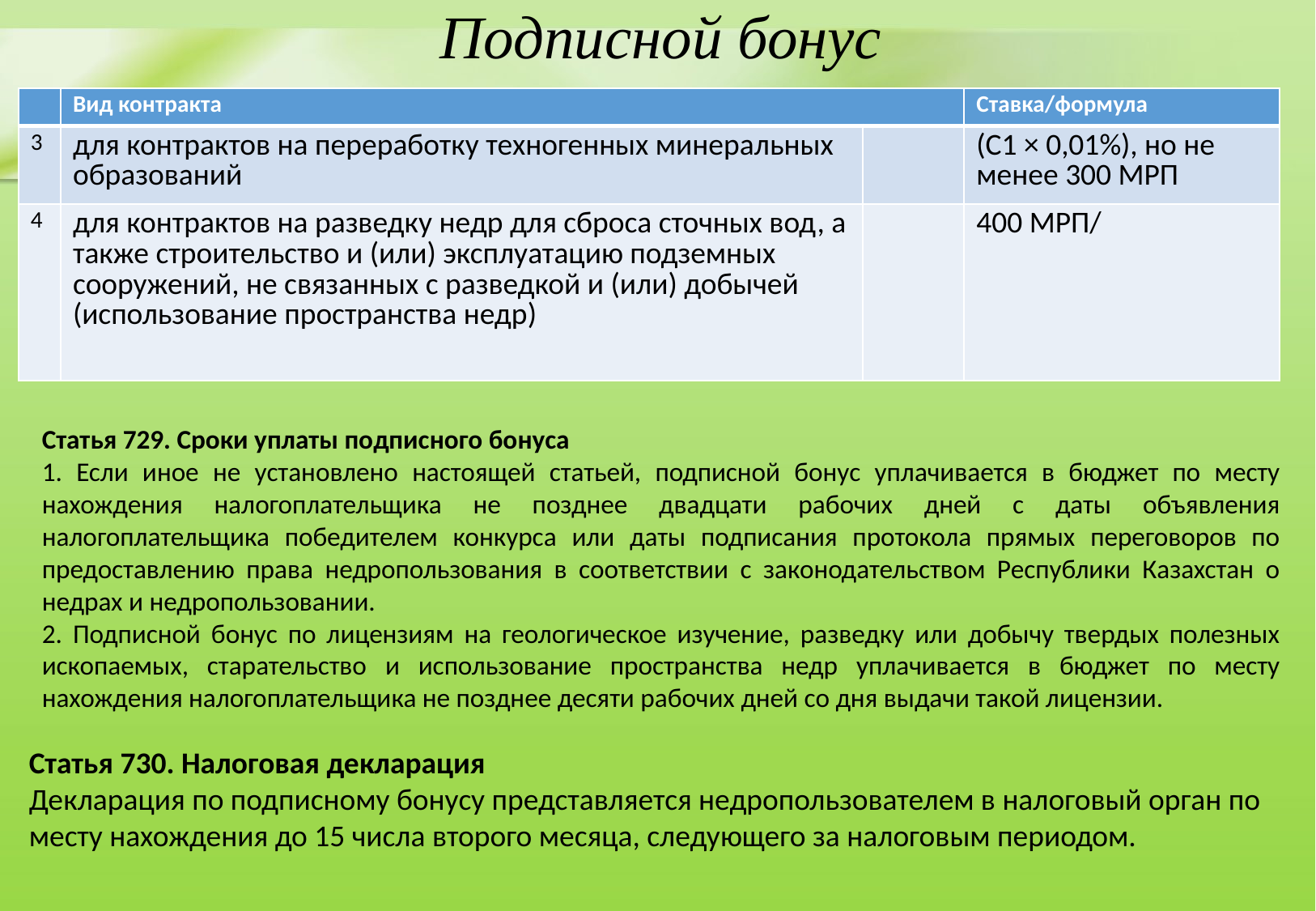

# Подписной бонус
|  | Вид контракта |  | Ставка/формула |
| --- | --- | --- | --- |
| 3 | для контрактов на переработку техногенных минеральных образований |  | (C1 × 0,01%), но не менее 300 МРП |
| 4 | для контрактов на разведку недр для сброса сточных вод, а также строительство и (или) эксплуатацию подземных сооружений, не связанных с разведкой и (или) добычей (использование пространства недр) |  | 400 МРП/ |

Статья 729. Сроки уплаты подписного бонуса
1. Если иное не установлено настоящей статьей, подписной бонус уплачивается в бюджет по месту нахождения налогоплательщика не позднее двадцати рабочих дней с даты объявления налогоплательщика победителем конкурса или даты подписания протокола прямых переговоров по предоставлению права недропользования в соответствии с законодательством Республики Казахстан о недрах и недропользовании.
2. Подписной бонус по лицензиям на геологическое изучение, разведку или добычу твердых полезных ископаемых, старательство и использование пространства недр уплачивается в бюджет по месту нахождения налогоплательщика не позднее десяти рабочих дней со дня выдачи такой лицензии.
Статья 730. Налоговая декларация
Декларация по подписному бонусу представляется недропользователем в налоговый орган по месту нахождения до 15 числа второго месяца, следующего за налоговым периодом.